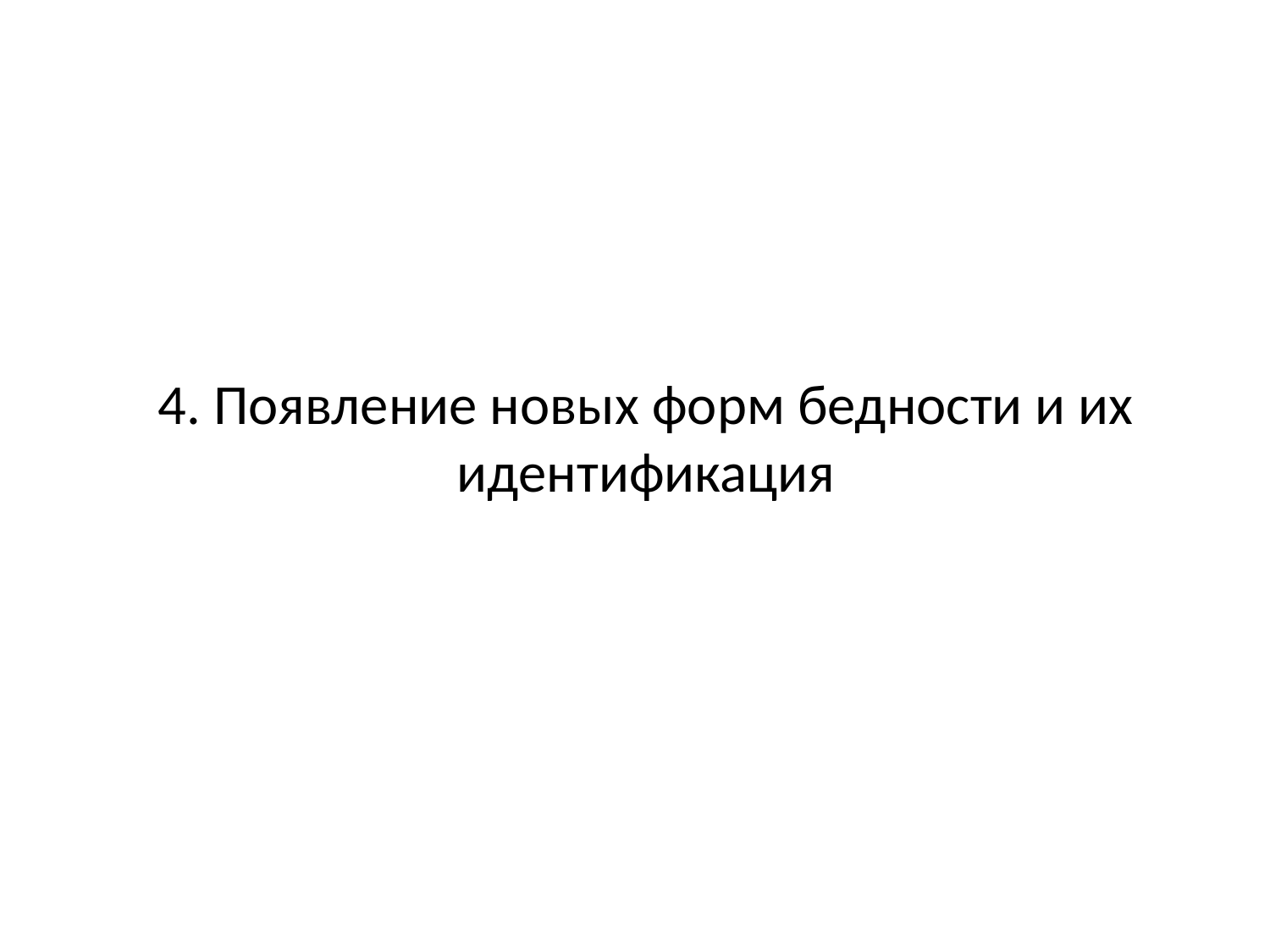

# 4. Появление новых форм бедности и их идентификация